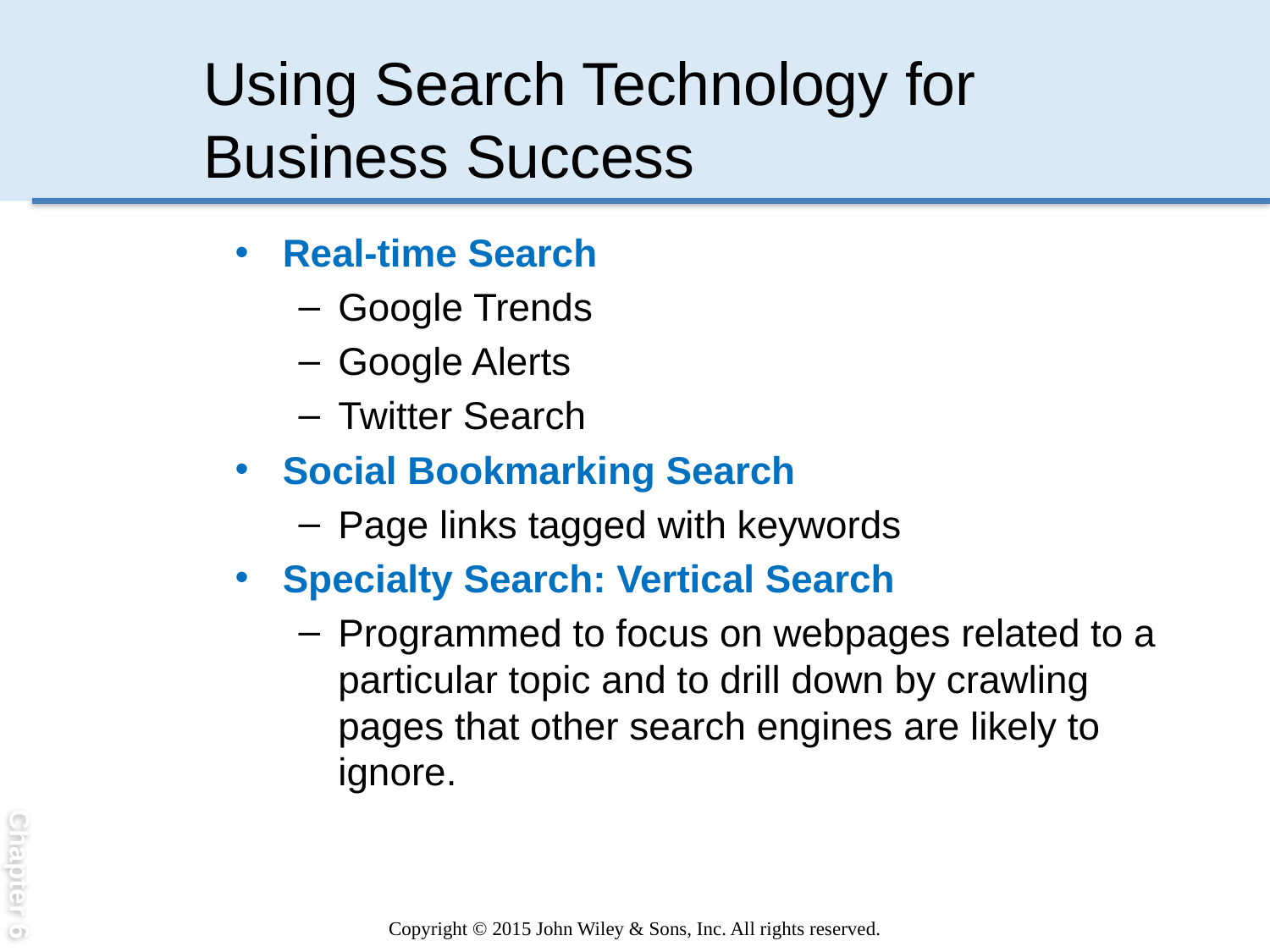

Chapter 6
# Using Search Technology for Business Success
Real-time Search
Google Trends
Google Alerts
Twitter Search
Social Bookmarking Search
Page links tagged with keywords
Specialty Search: Vertical Search
Programmed to focus on webpages related to a particular topic and to drill down by crawling pages that other search engines are likely to ignore.